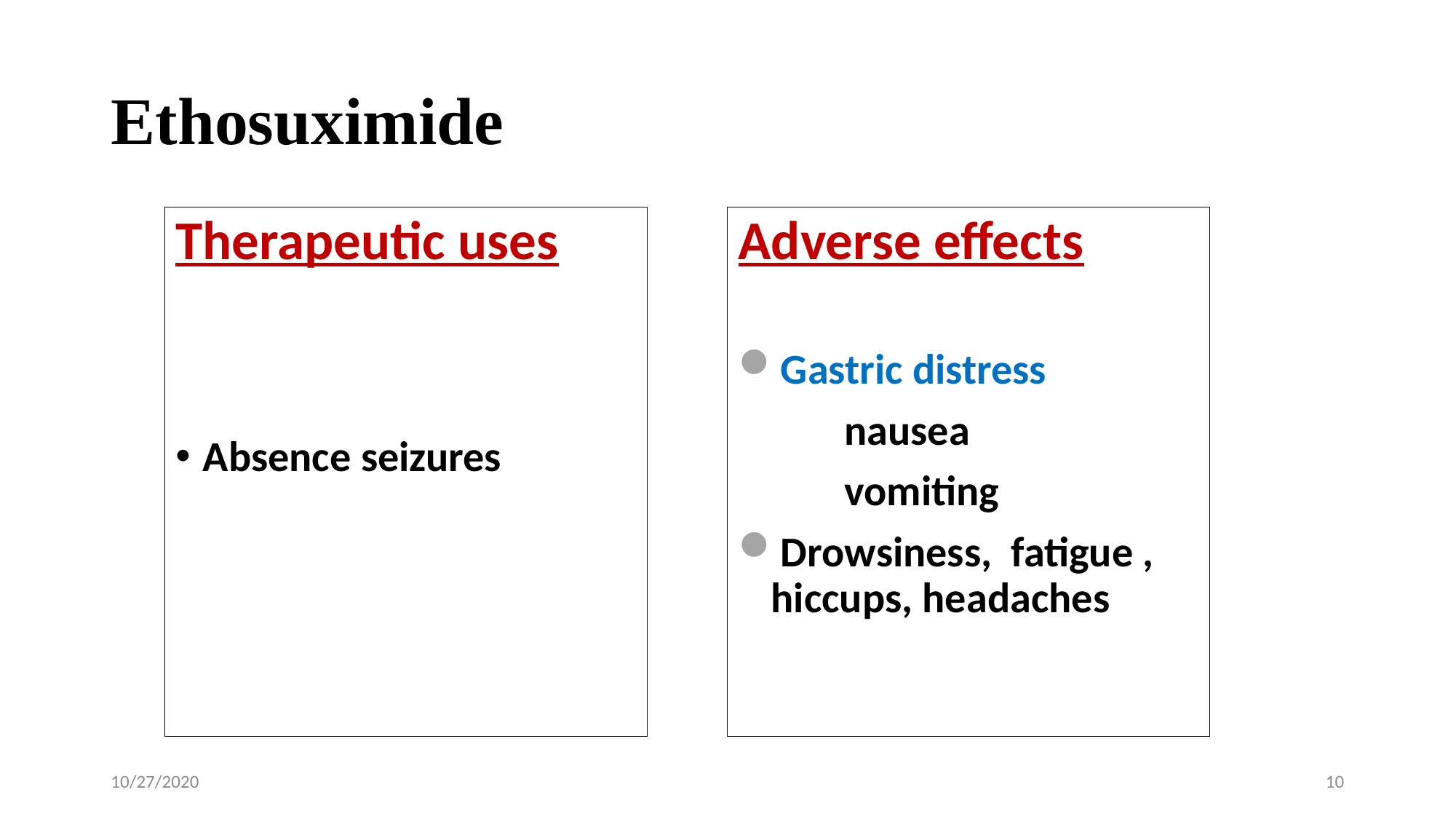

# Ethosuximide
Therapeutic uses

Absence seizures

Adverse effects

Gastric distress
           nausea
           vomiting
Drowsiness,  fatigue , hiccups, headaches
10/27/2020
10